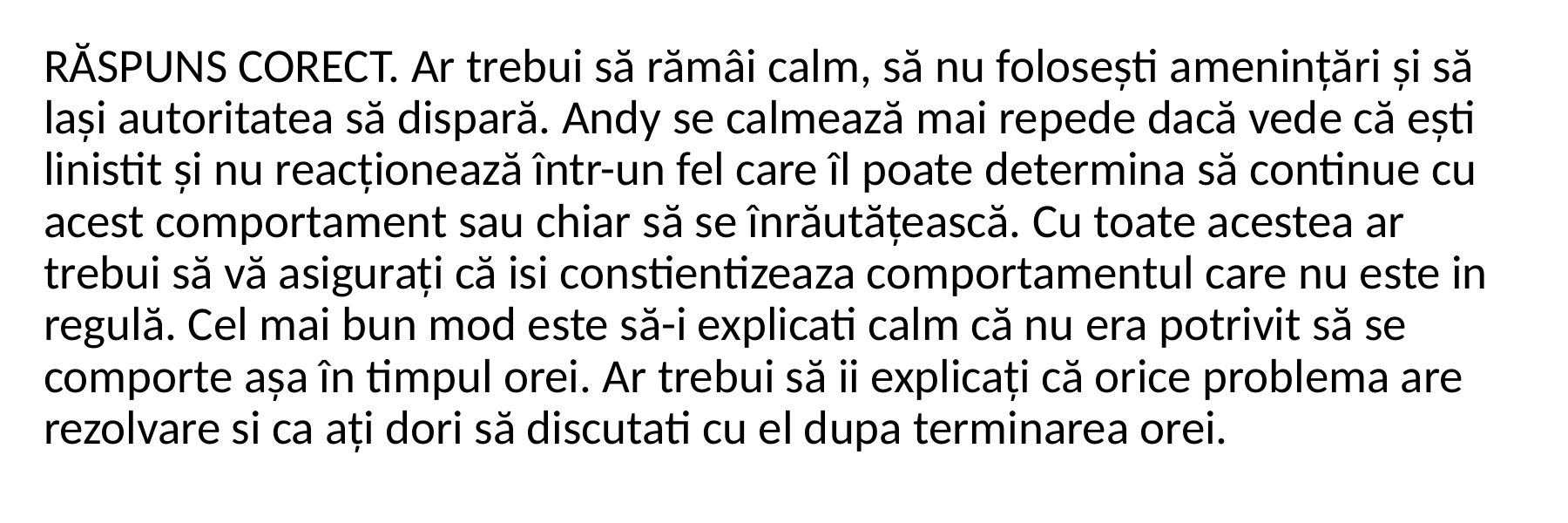

RĂSPUNS CORECT. Ar trebui să rămâi calm, să nu folosești amenințări și să lași autoritatea să dispară. Andy se calmează mai repede dacă vede că ești linistit și nu reacționează într-un fel care îl poate determina să continue cu acest comportament sau chiar să se înrăutățească. Cu toate acestea ar trebui să vă asigurați că isi constientizeaza comportamentul care nu este in regulă. Cel mai bun mod este să-i explicati calm că nu era potrivit să se comporte așa în timpul orei. Ar trebui să ii explicați că orice problema are rezolvare si ca ați dori să discutati cu el dupa terminarea orei.